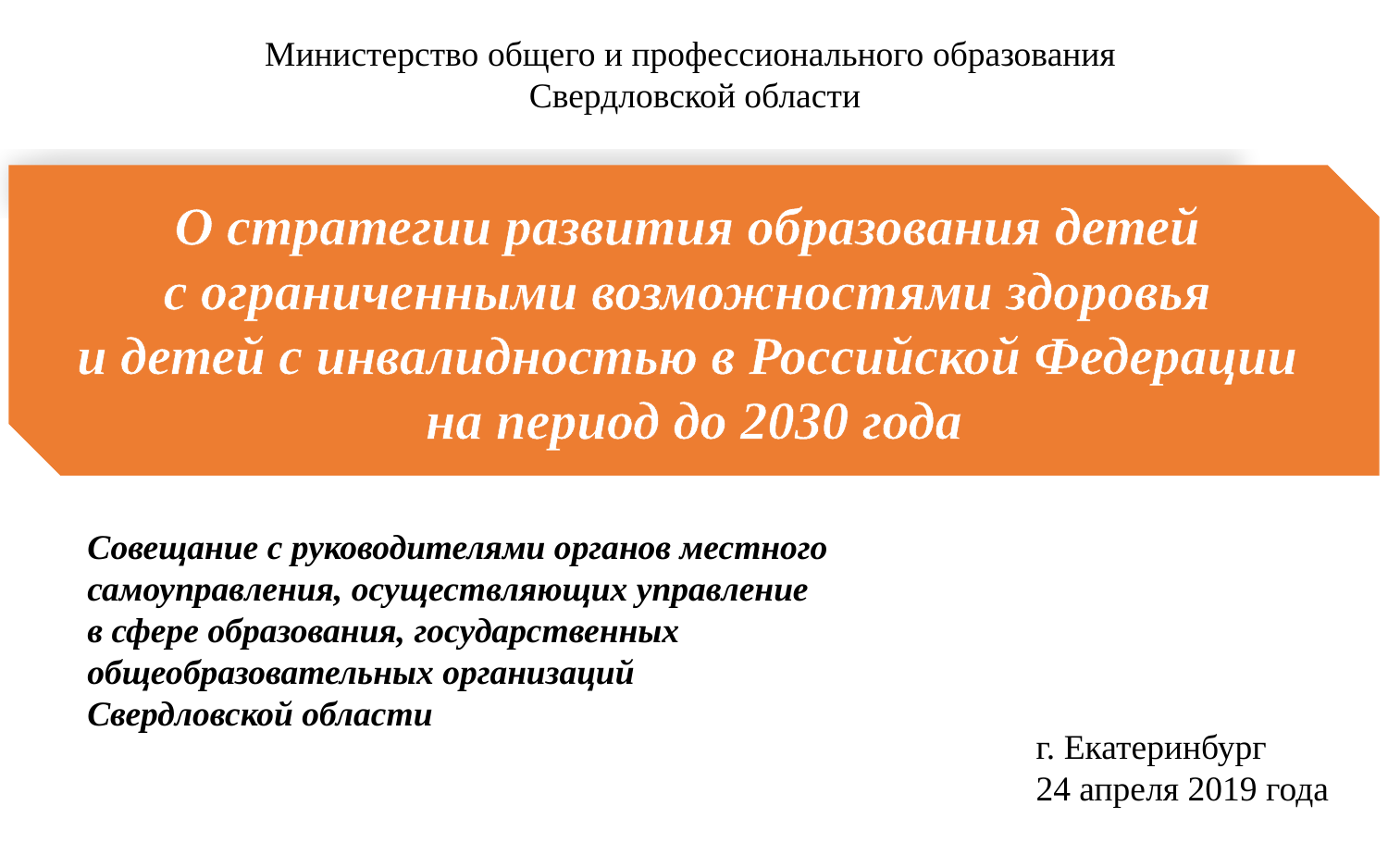

Министерство общего и профессионального образования
Свердловской области
О стратегии развития образования детей
с ограниченными возможностями здоровья
и детей с инвалидностью в Российской Федерации
на период до 2030 года
Совещание с руководителями органов местного самоуправления, осуществляющих управление
в сфере образования, государственных общеобразовательных организаций
Свердловской области
г. Екатеринбург
24 апреля 2019 года